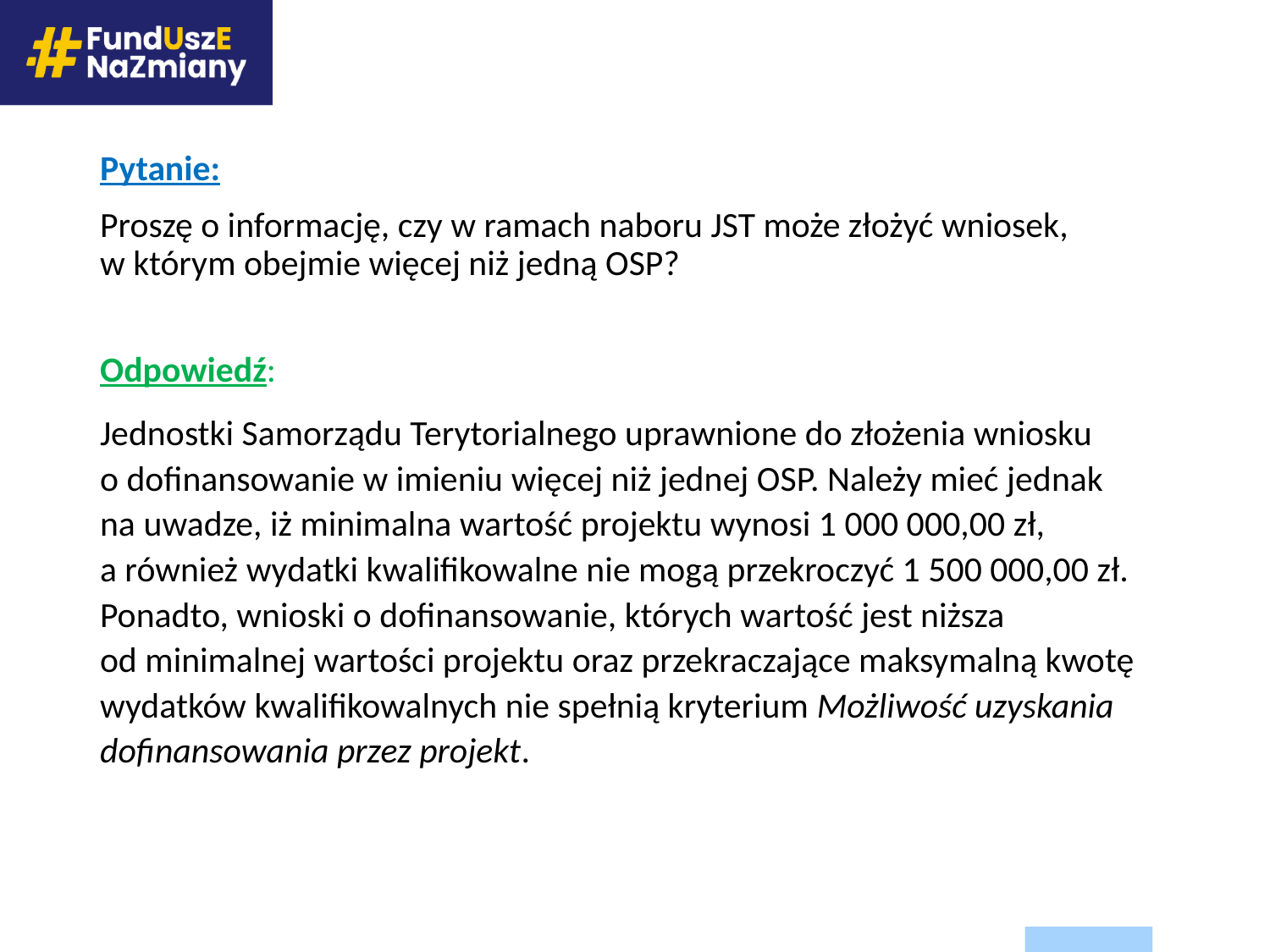

# Pytanie: a Proszę o informację, czy w ramach naboru JST może złożyć wniosek, w którym obejmie więcej niż jedną OSP?

Odpowiedź:
Jednostki Samorządu Terytorialnego uprawnione do złożenia wniosku
o dofinansowanie w imieniu więcej niż jednej OSP. Należy mieć jednak
na uwadze, iż minimalna wartość projektu wynosi 1 000 000,00 zł,
a również wydatki kwalifikowalne nie mogą przekroczyć 1 500 000,00 zł. Ponadto, wnioski o dofinansowanie, których wartość jest niższa
od minimalnej wartości projektu oraz przekraczające maksymalną kwotę wydatków kwalifikowalnych nie spełnią kryterium Możliwość uzyskania dofinansowania przez projekt.